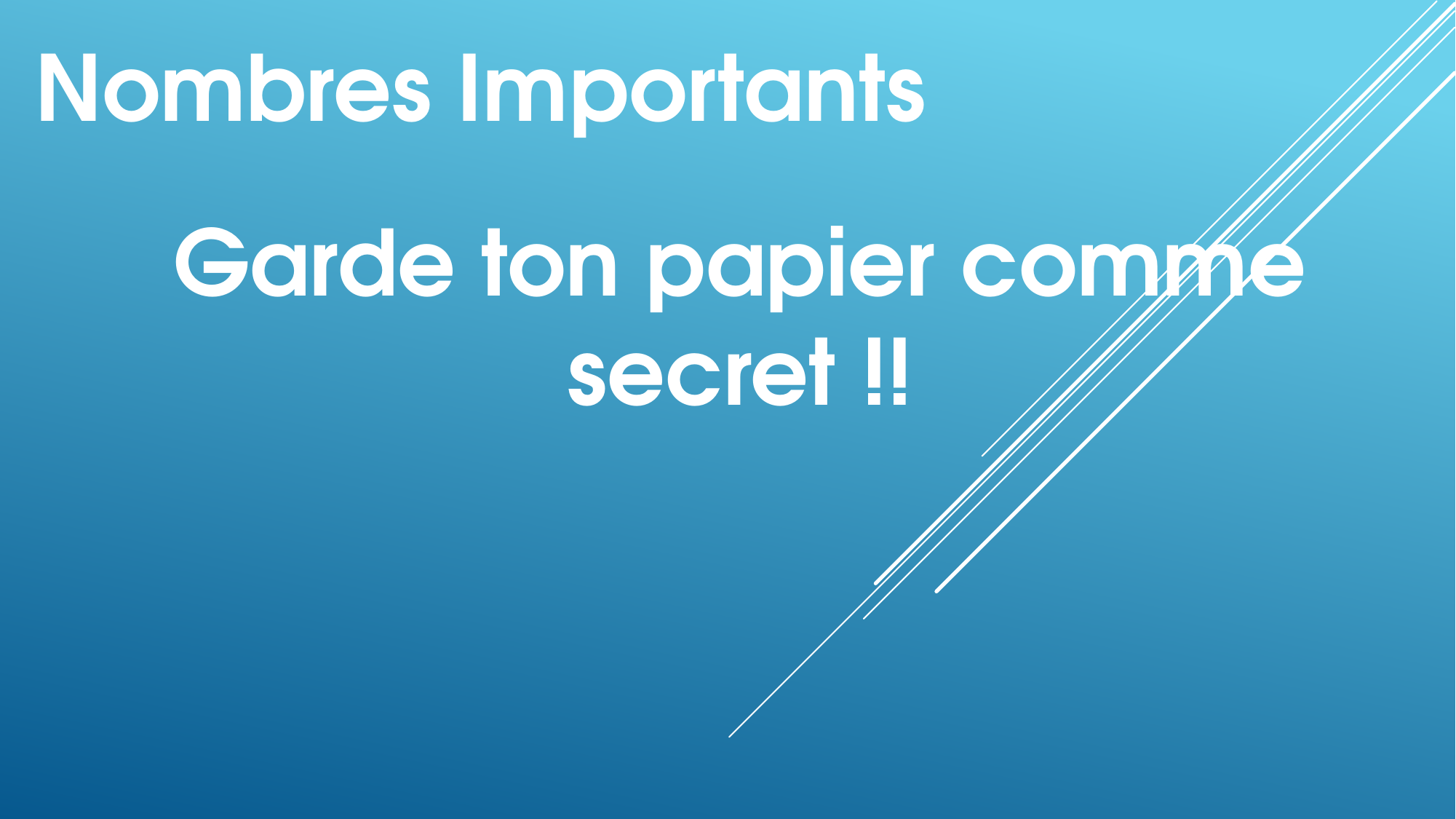

Nombres Importants

Garde ton papier comme secret !!